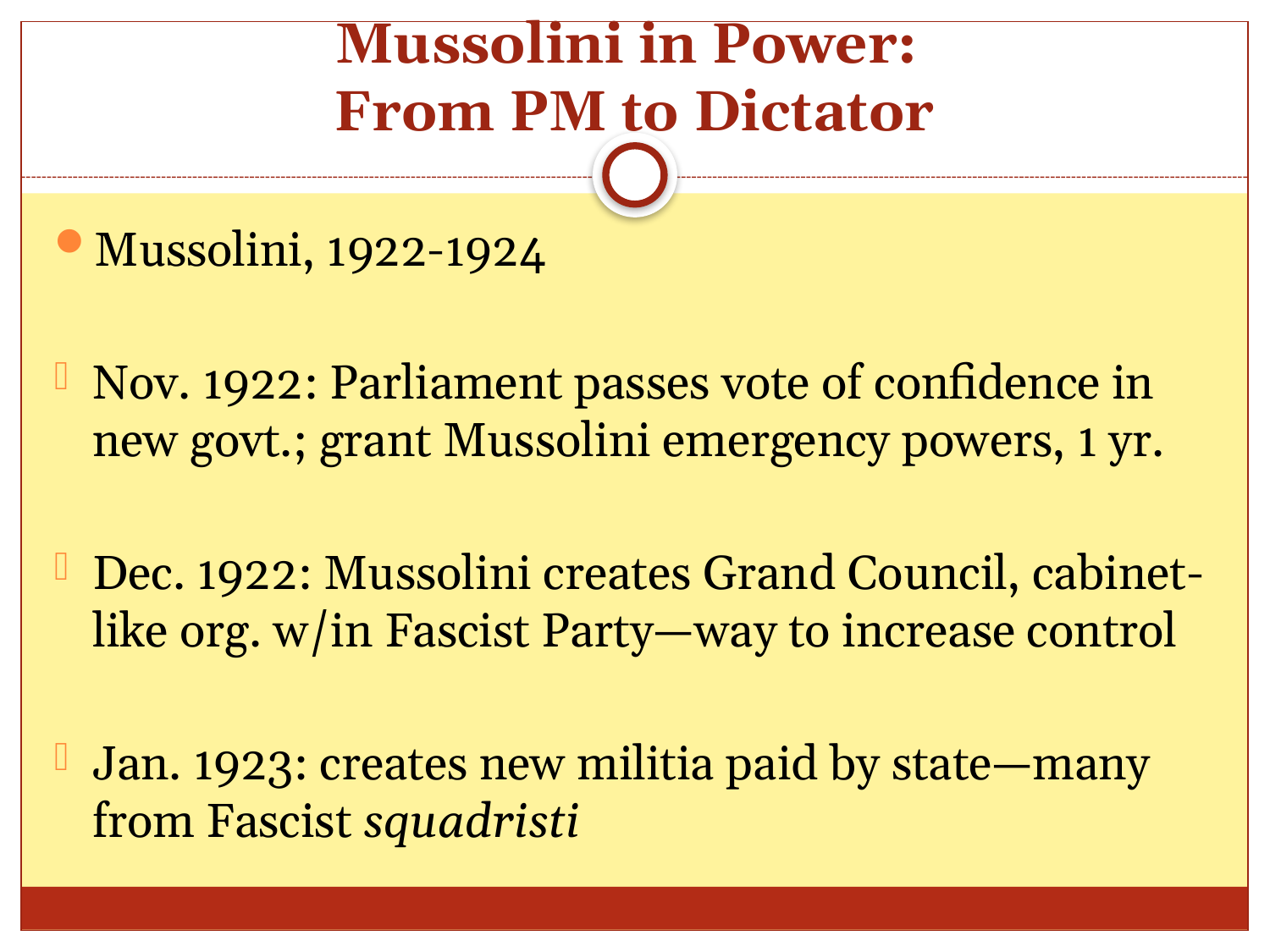

# Mussolini in Power: From PM to Dictator
Mussolini, 1922-1924

Nov. 1922: Parliament passes vote of confidence in new govt.; grant Mussolini emergency powers, 1 yr.

Dec. 1922: Mussolini creates Grand Council, cabinet-like org. w/in Fascist Party—way to increase control

Jan. 1923: creates new militia paid by state—many from Fascist squadristi